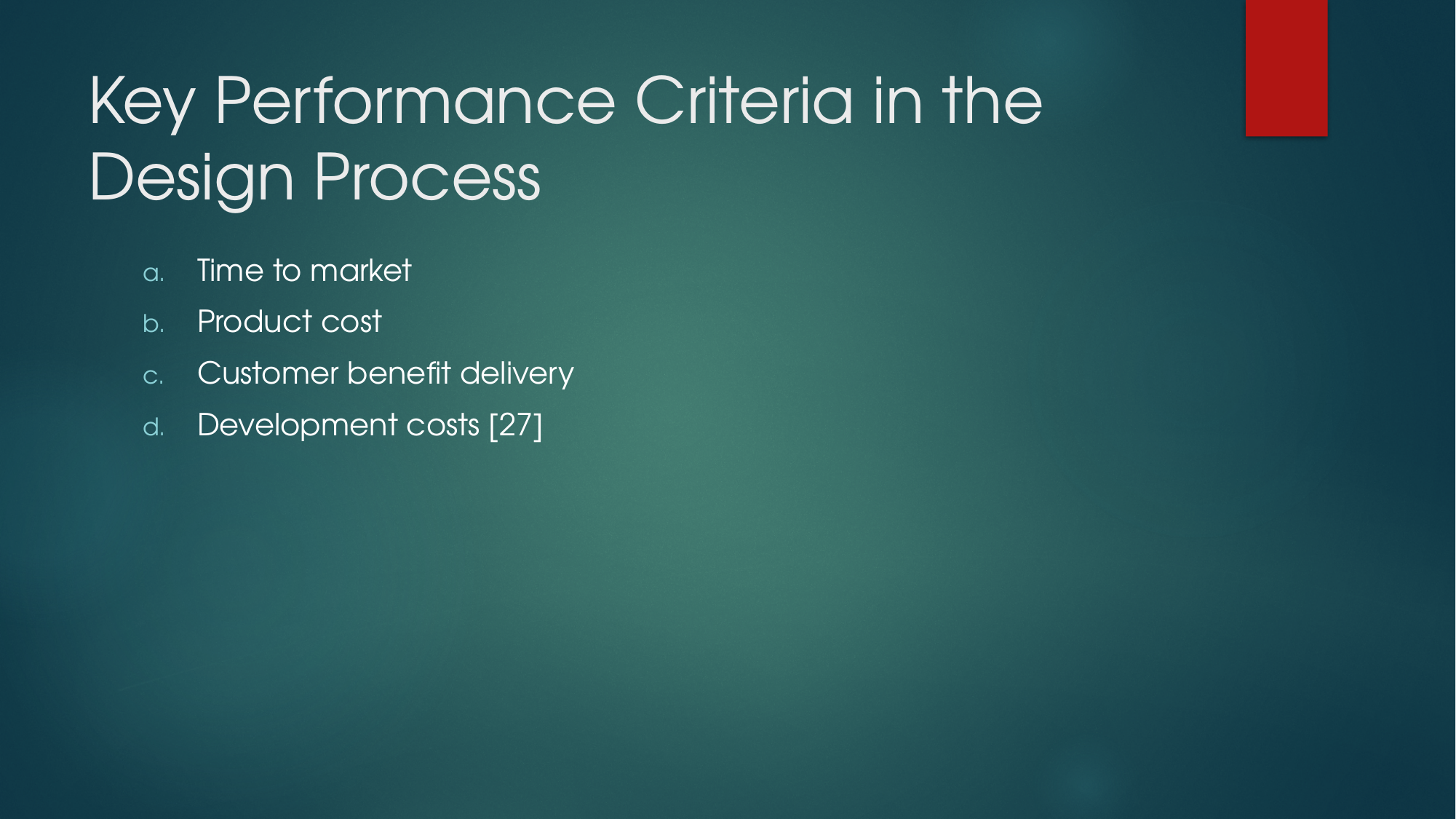

# Key Performance Criteria in the Design Process
Time to market
Product cost
Customer benefit delivery
Development costs [27]